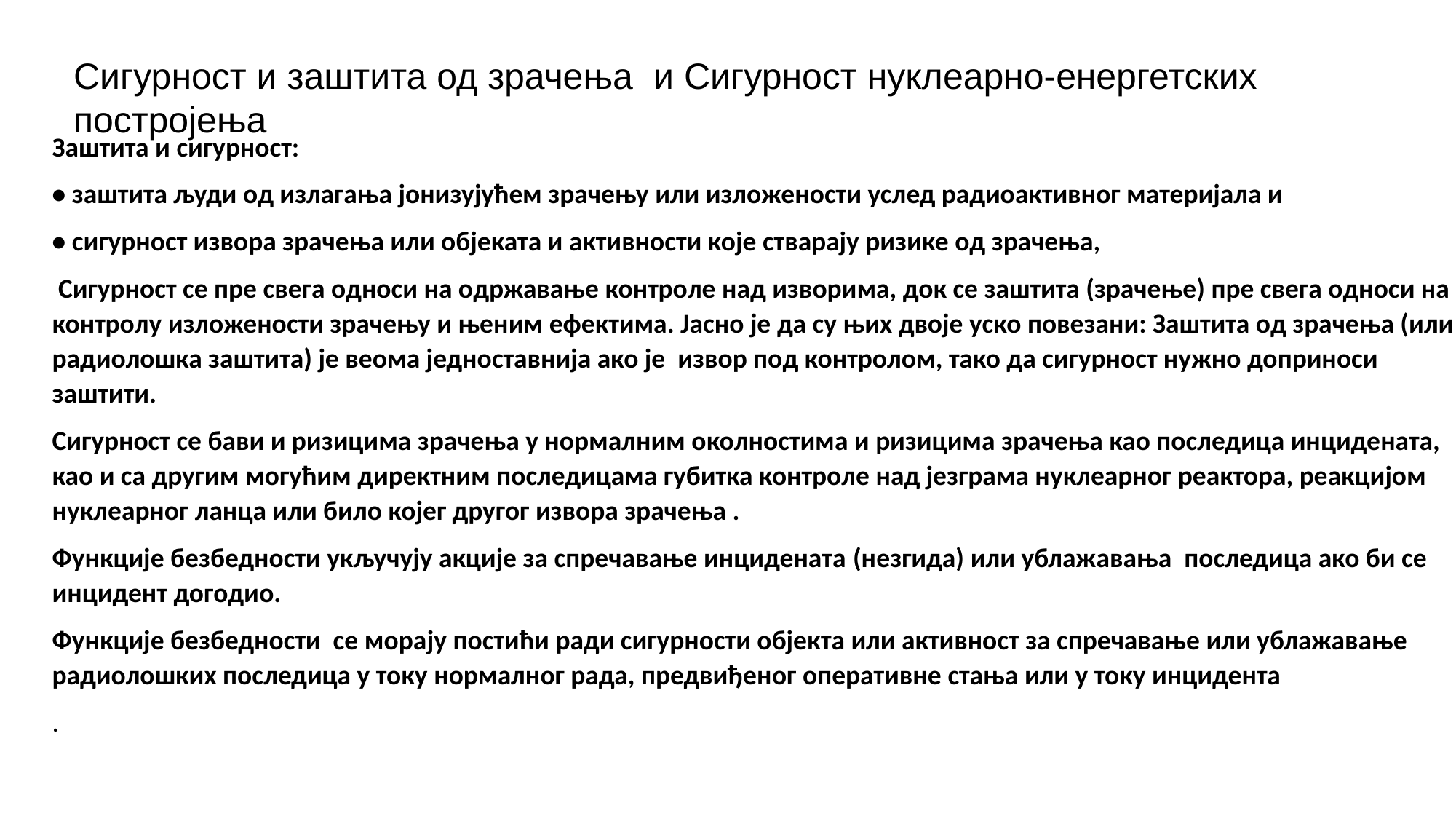

Сигурност и заштита од зрачења  и Сигурност нуклеарно-енергетских постројења
Заштита и сигурност:
• заштита људи од излагања јонизујућем зрачењу или изложености услед радиоактивног материјала и
• сигурност извора зрачења или објеката и активности које стварају ризике од зрачења,
 Сигурност се пре свега односи на одржавање контроле над изворима, док се заштита (зрачење) пре свега односи на контролу изложености зрачењу и њеним ефектима. Јасно је да су њих двоје уско повезани: Заштита од зрачења (или радиолошка заштита) је веома једноставнија ако је  извор под контролом, тако да сигурност нужно доприноси заштити.
Сигурност се бави и ризицима зрачења у нормалним околностима и ризицима зрачења као последица инцидената, као и са другим могућим директним последицама губитка контроле над језграма нуклеарног реактора, реакцијом нуклеарног ланца или било којег другог извора зрачења .
Функције безбедности укључују акције за спречавање инцидената (незгида) или ублажавања  последица ако би се инцидент догодио.
Функције безбедности  се морају постићи ради сигурности објекта или активност за спречавање или ублажавање радиолошких последица у току нормалног рада, предвиђеног оперативне стања или у току инцидента
.